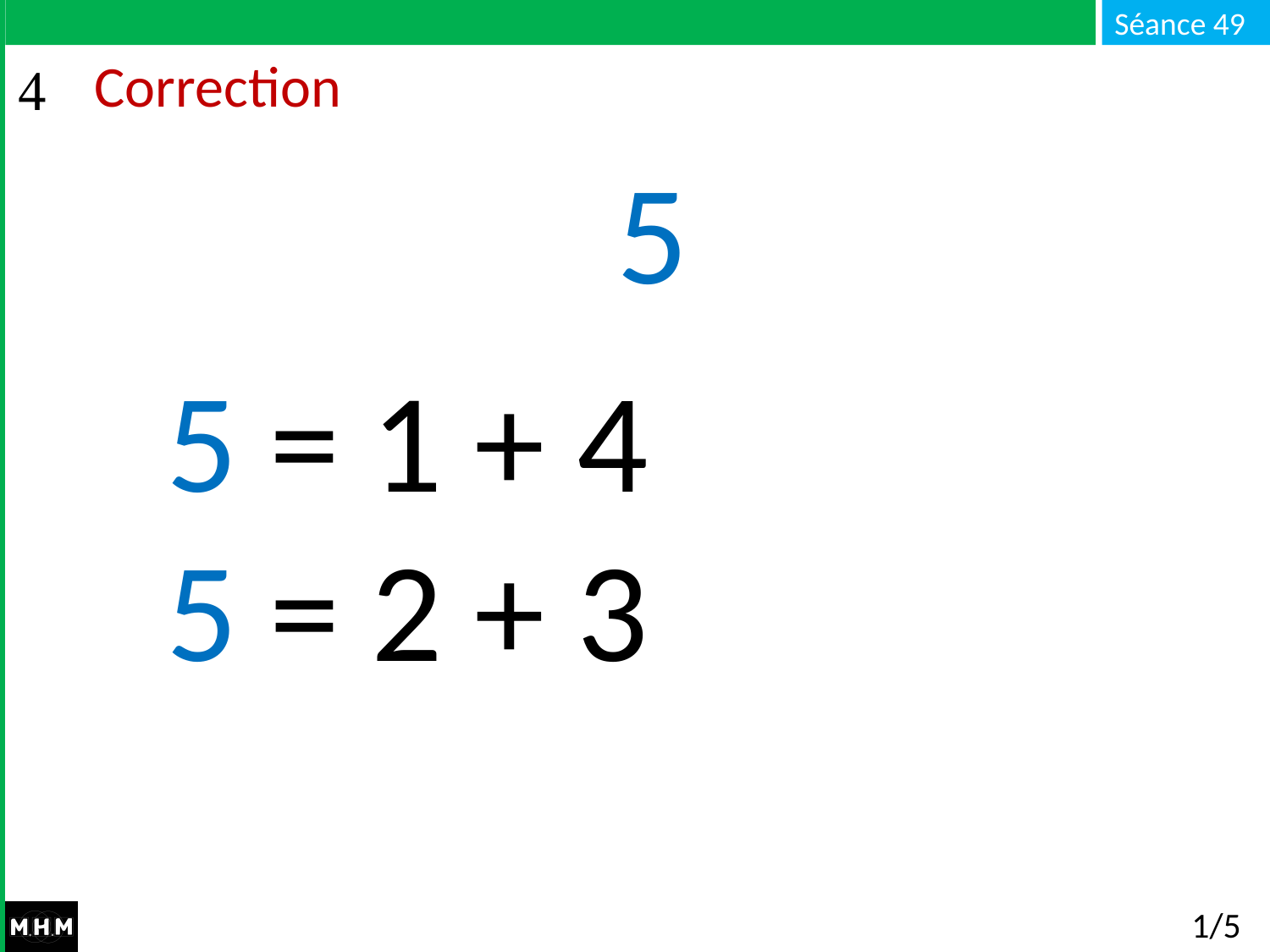

# Correction
5
5 = 1 + 4
5 = 2 + 3
1/5